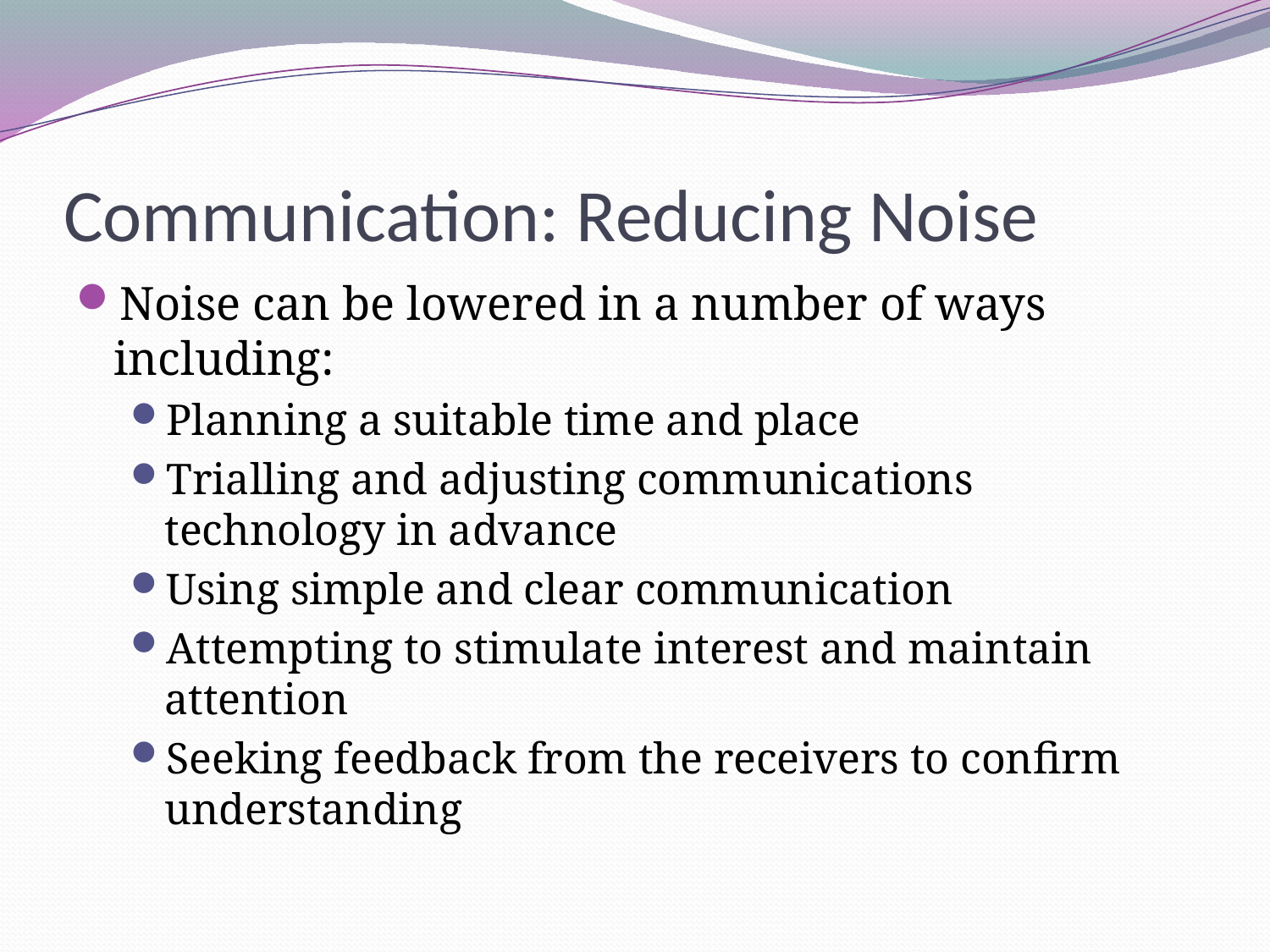

# Communication: Reducing Noise
Noise can be lowered in a number of ways including:
Planning a suitable time and place
Trialling and adjusting communications technology in advance
Using simple and clear communication
Attempting to stimulate interest and maintain attention
Seeking feedback from the receivers to confirm understanding